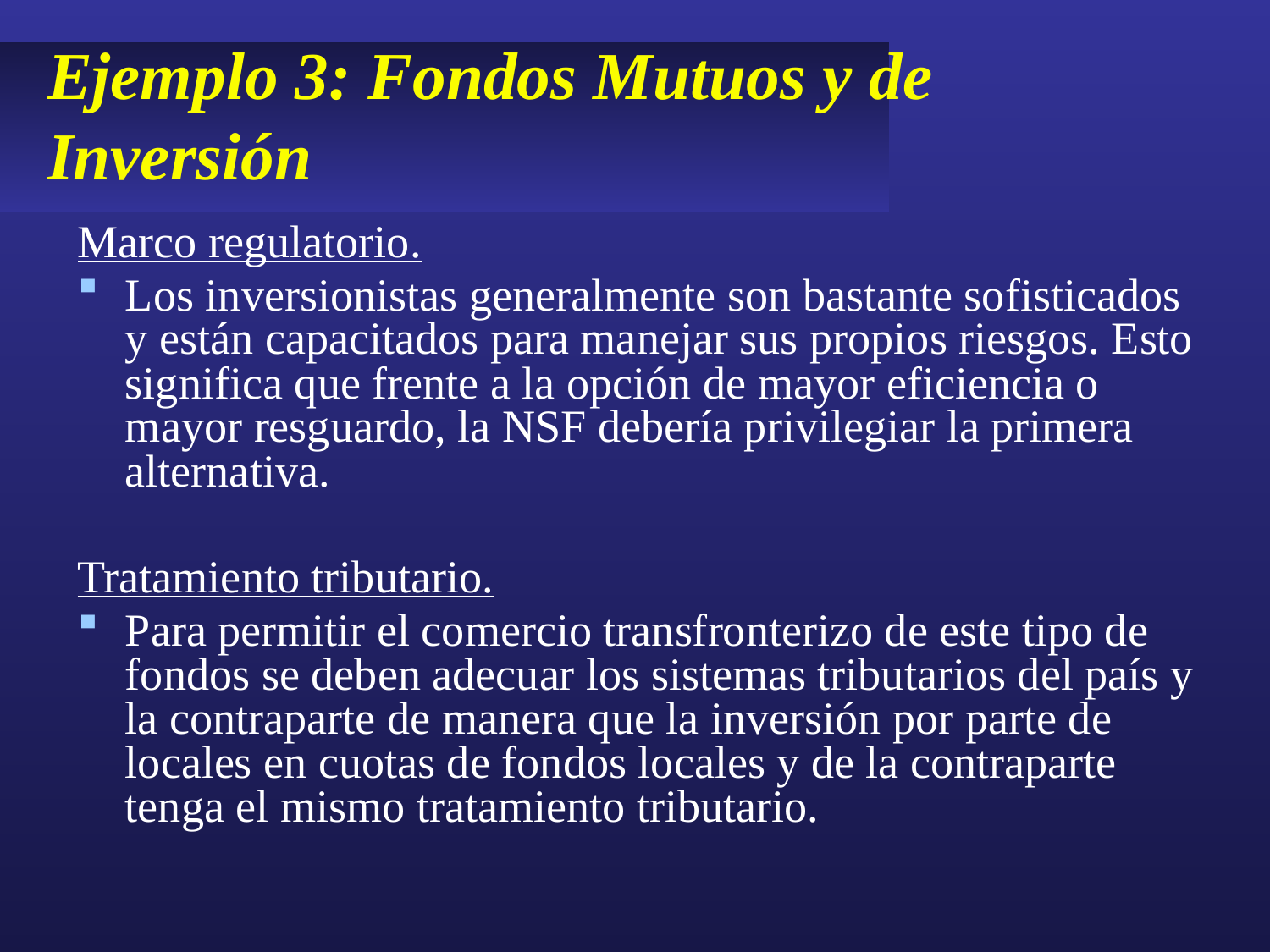

# Ejemplo 3: Fondos Mutuos y de Inversión

Marco regulatorio.
Los inversionistas generalmente son bastante sofisticados y están capacitados para manejar sus propios riesgos. Esto significa que frente a la opción de mayor eficiencia o mayor resguardo, la NSF debería privilegiar la primera alternativa.

Tratamiento tributario.
Para permitir el comercio transfronterizo de este tipo de fondos se deben adecuar los sistemas tributarios del país y la contraparte de manera que la inversión por parte de locales en cuotas de fondos locales y de la contraparte tenga el mismo tratamiento tributario.